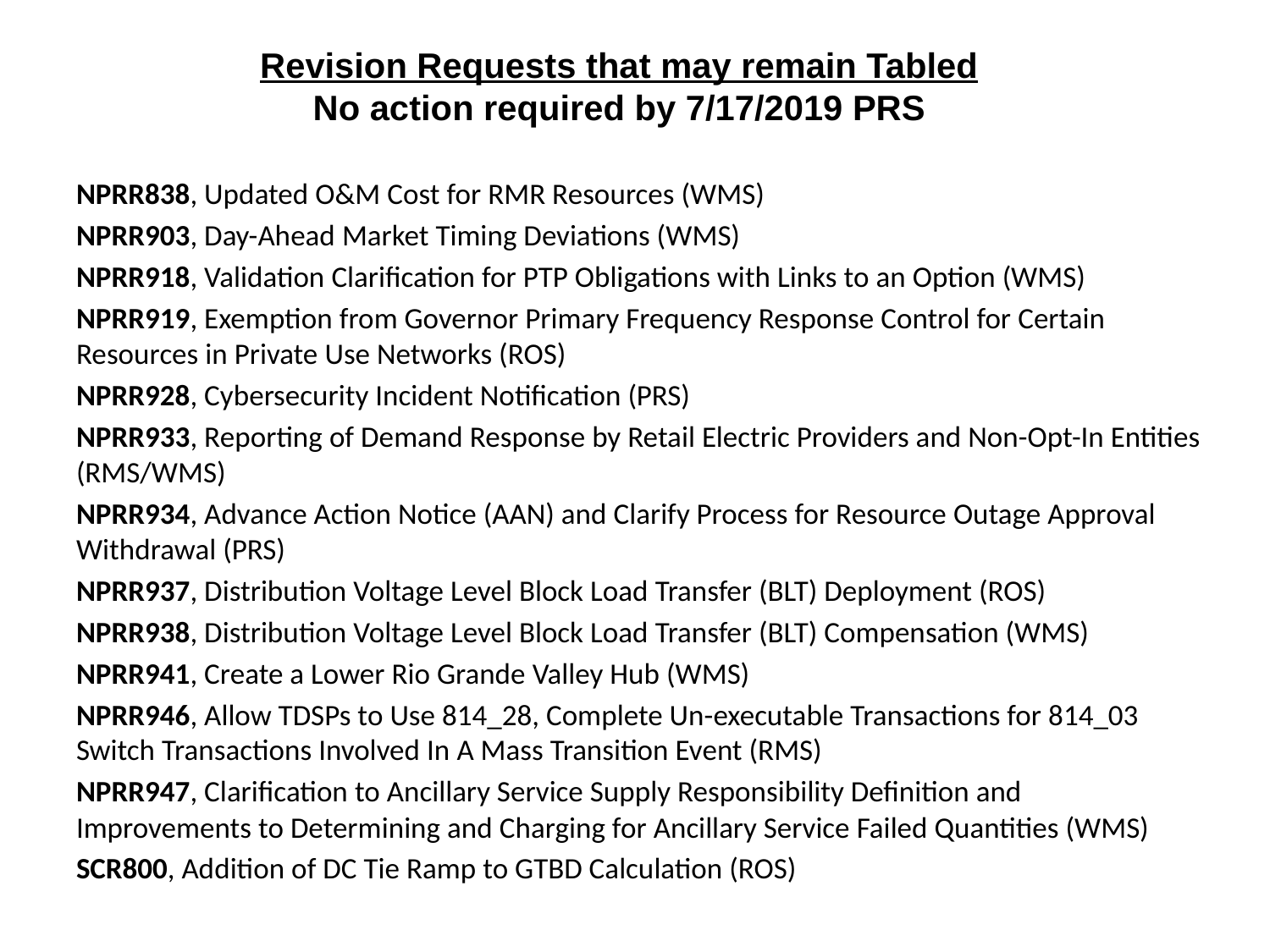

# Revision Requests that may remain Tabled No action required by 7/17/2019 PRS

NPRR838, Updated O&M Cost for RMR Resources (WMS)
NPRR903, Day-Ahead Market Timing Deviations (WMS)
NPRR918, Validation Clarification for PTP Obligations with Links to an Option (WMS)
NPRR919, Exemption from Governor Primary Frequency Response Control for Certain Resources in Private Use Networks (ROS)
NPRR928, Cybersecurity Incident Notification (PRS)
NPRR933, Reporting of Demand Response by Retail Electric Providers and Non-Opt-In Entities (RMS/WMS)
NPRR934, Advance Action Notice (AAN) and Clarify Process for Resource Outage Approval Withdrawal (PRS)
NPRR937, Distribution Voltage Level Block Load Transfer (BLT) Deployment (ROS)
NPRR938, Distribution Voltage Level Block Load Transfer (BLT) Compensation (WMS)
NPRR941, Create a Lower Rio Grande Valley Hub (WMS)
NPRR946, Allow TDSPs to Use 814_28, Complete Un-executable Transactions for 814_03 Switch Transactions Involved In A Mass Transition Event (RMS)
NPRR947, Clarification to Ancillary Service Supply Responsibility Definition and Improvements to Determining and Charging for Ancillary Service Failed Quantities (WMS)
SCR800, Addition of DC Tie Ramp to GTBD Calculation (ROS)